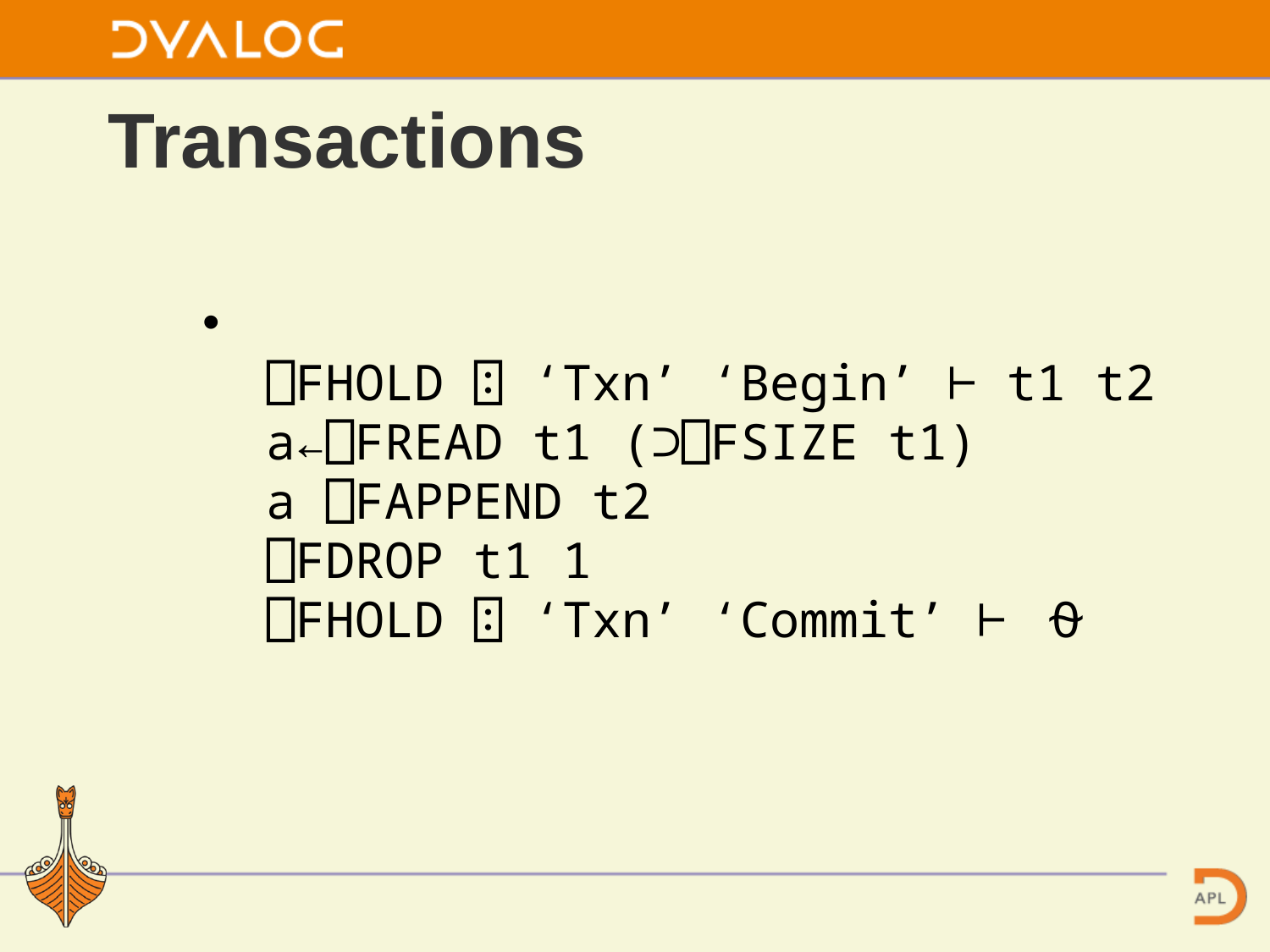

# Transactions
⎕FHOLD ⍠ ‘Txn’ ‘Begin’ ⊢ t1 t2
a←⎕FREAD t1 (⊃⎕FSIZE t1)
a ⎕FAPPEND t2
⎕FDROP t1 1
⎕FHOLD ⍠ ‘Txn’ ‘Commit’ ⊢ ⍬